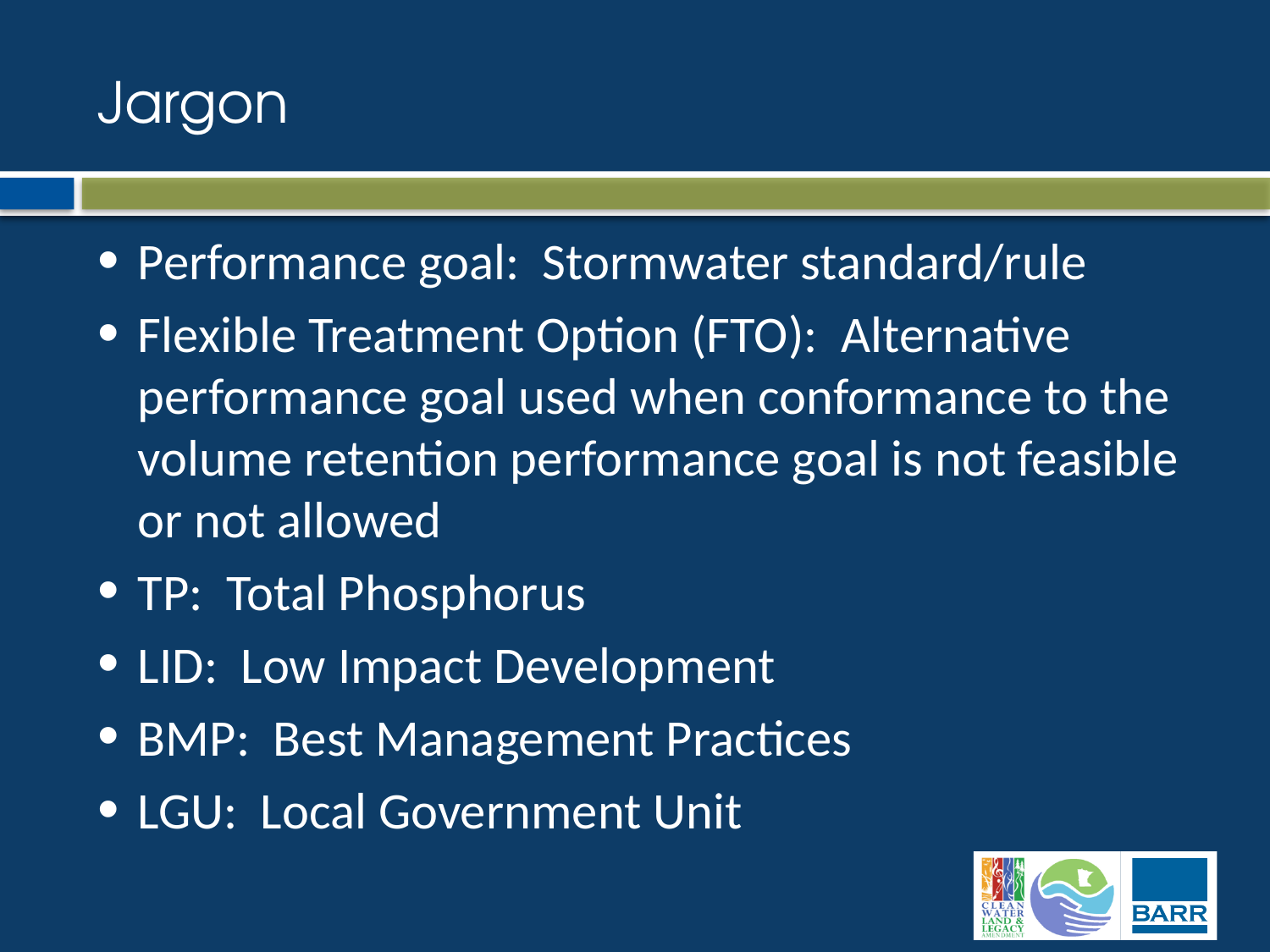

# Jargon
Performance goal:  Stormwater standard/rule
Flexible Treatment Option (FTO):  Alternative performance goal used when conformance to the volume retention performance goal is not feasible or not allowed
TP:  Total Phosphorus
LID:  Low Impact Development
BMP:  Best Management Practices
LGU:  Local Government Unit